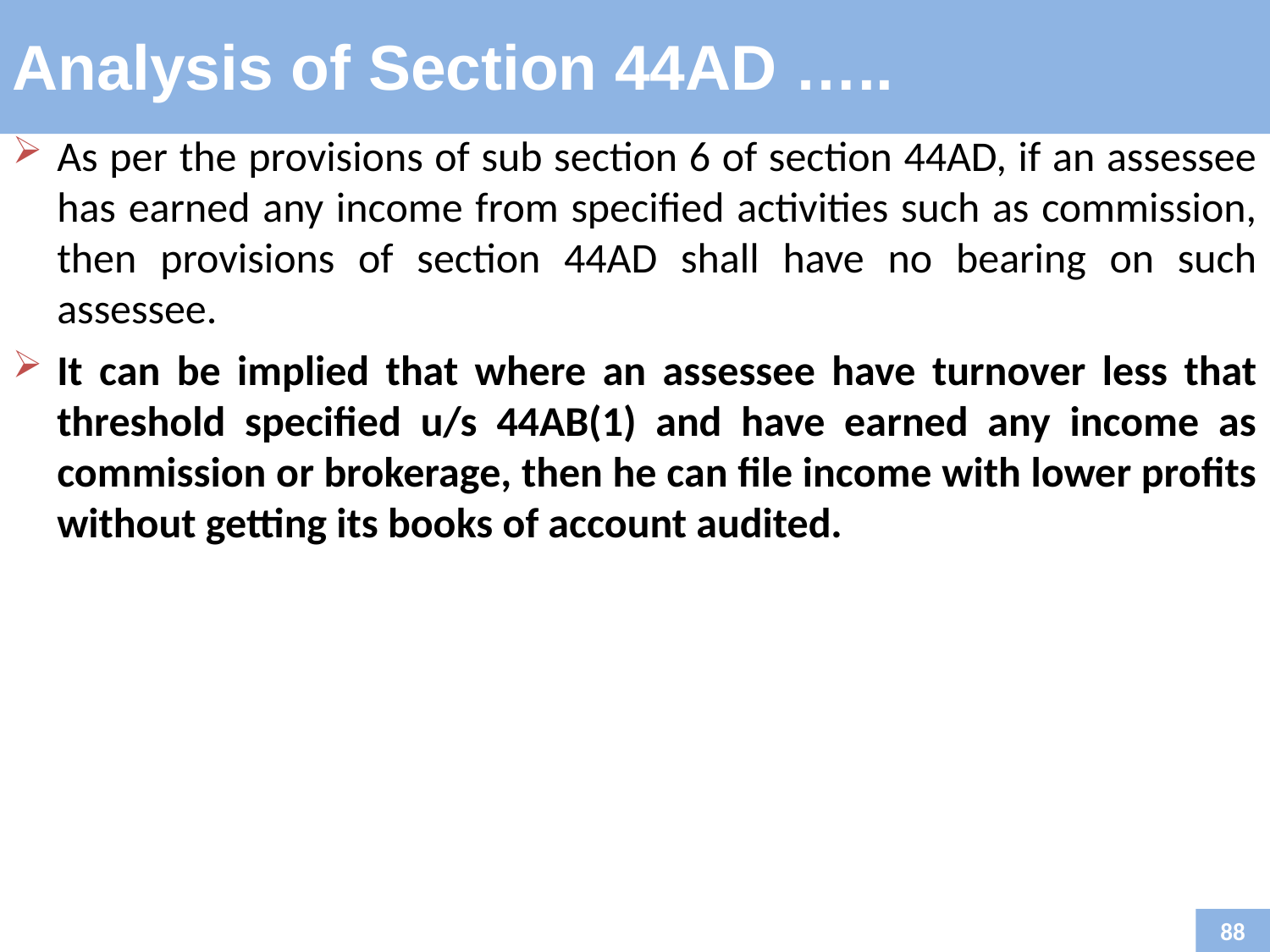

Analysis of Section 44AD …..
As per the provisions of sub section 6 of section 44AD, if an assessee has earned any income from specified activities such as commission, then provisions of section 44AD shall have no bearing on such assessee.
It can be implied that where an assessee have turnover less that threshold specified u/s 44AB(1) and have earned any income as commission or brokerage, then he can file income with lower profits without getting its books of account audited.

88